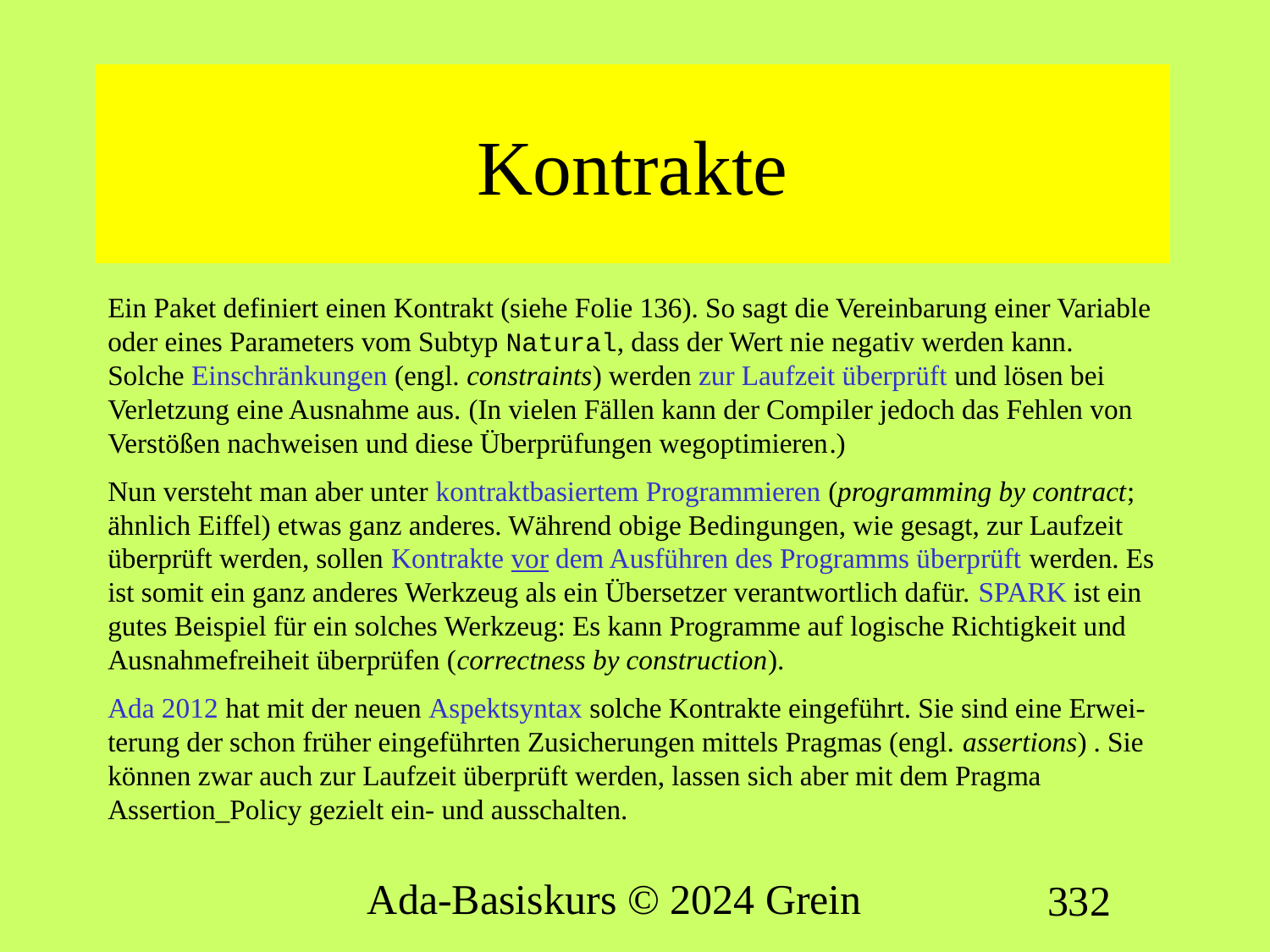

# Kontrakte
Ein Paket definiert einen Kontrakt (siehe Folie 136). So sagt die Vereinbarung einer Variable oder eines Parameters vom Subtyp Natural, dass der Wert nie negativ werden kann. Solche Einschränkungen (engl. constraints) werden zur Laufzeit überprüft und lösen bei Verletzung eine Ausnahme aus. (In vielen Fällen kann der Compiler jedoch das Fehlen von Verstößen nachweisen und diese Überprüfungen wegoptimieren.)
Nun versteht man aber unter kontraktbasiertem Programmieren (programming by contract; ähnlich Eiffel) etwas ganz anderes. Während obige Bedingungen, wie gesagt, zur Laufzeit überprüft werden, sollen Kontrakte vor dem Ausführen des Programms überprüft werden. Es ist somit ein ganz anderes Werkzeug als ein Übersetzer verantwortlich dafür. SPARK ist ein gutes Beispiel für ein solches Werkzeug: Es kann Programme auf logische Richtigkeit und Ausnahmefreiheit überprüfen (correctness by construction).
Ada 2012 hat mit der neuen Aspektsyntax solche Kontrakte eingeführt. Sie sind eine Erwei-terung der schon früher eingeführten Zusicherungen mittels Pragmas (engl. assertions) . Sie können zwar auch zur Laufzeit überprüft werden, lassen sich aber mit dem Pragma Assertion_Policy gezielt ein- und ausschalten.
Ada-Basiskurs © 2024 Grein
332